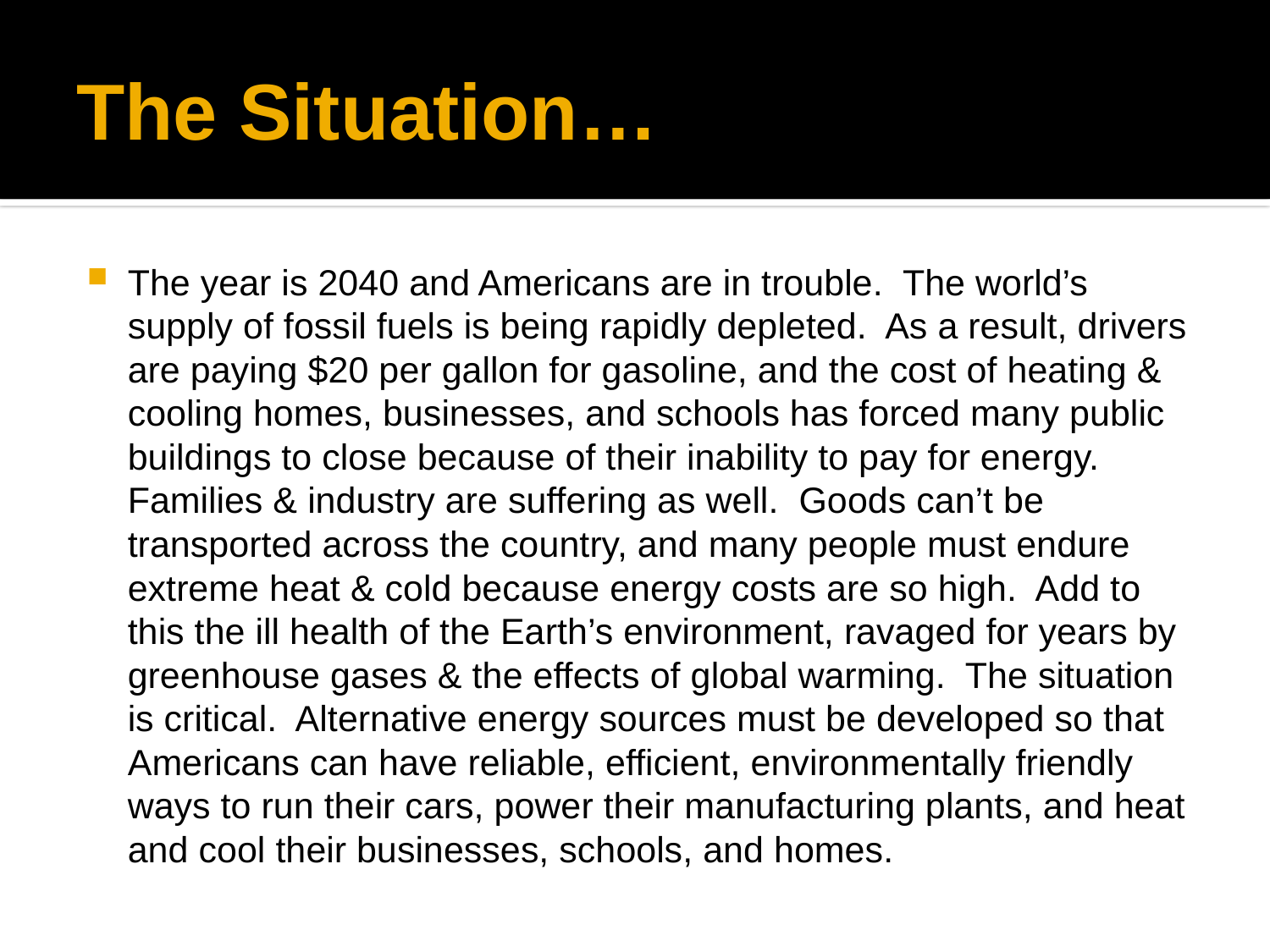

# The Situation…
The year is 2040 and Americans are in trouble.  The world’s supply of fossil fuels is being rapidly depleted.  As a result, drivers are paying $20 per gallon for gasoline, and the cost of heating & cooling homes, businesses, and schools has forced many public buildings to close because of their inability to pay for energy.  Families & industry are suffering as well.  Goods can’t be transported across the country, and many people must endure extreme heat & cold because energy costs are so high.  Add to this the ill health of the Earth’s environment, ravaged for years by greenhouse gases & the effects of global warming.  The situation is critical.  Alternative energy sources must be developed so that Americans can have reliable, efficient, environmentally friendly ways to run their cars, power their manufacturing plants, and heat and cool their businesses, schools, and homes.